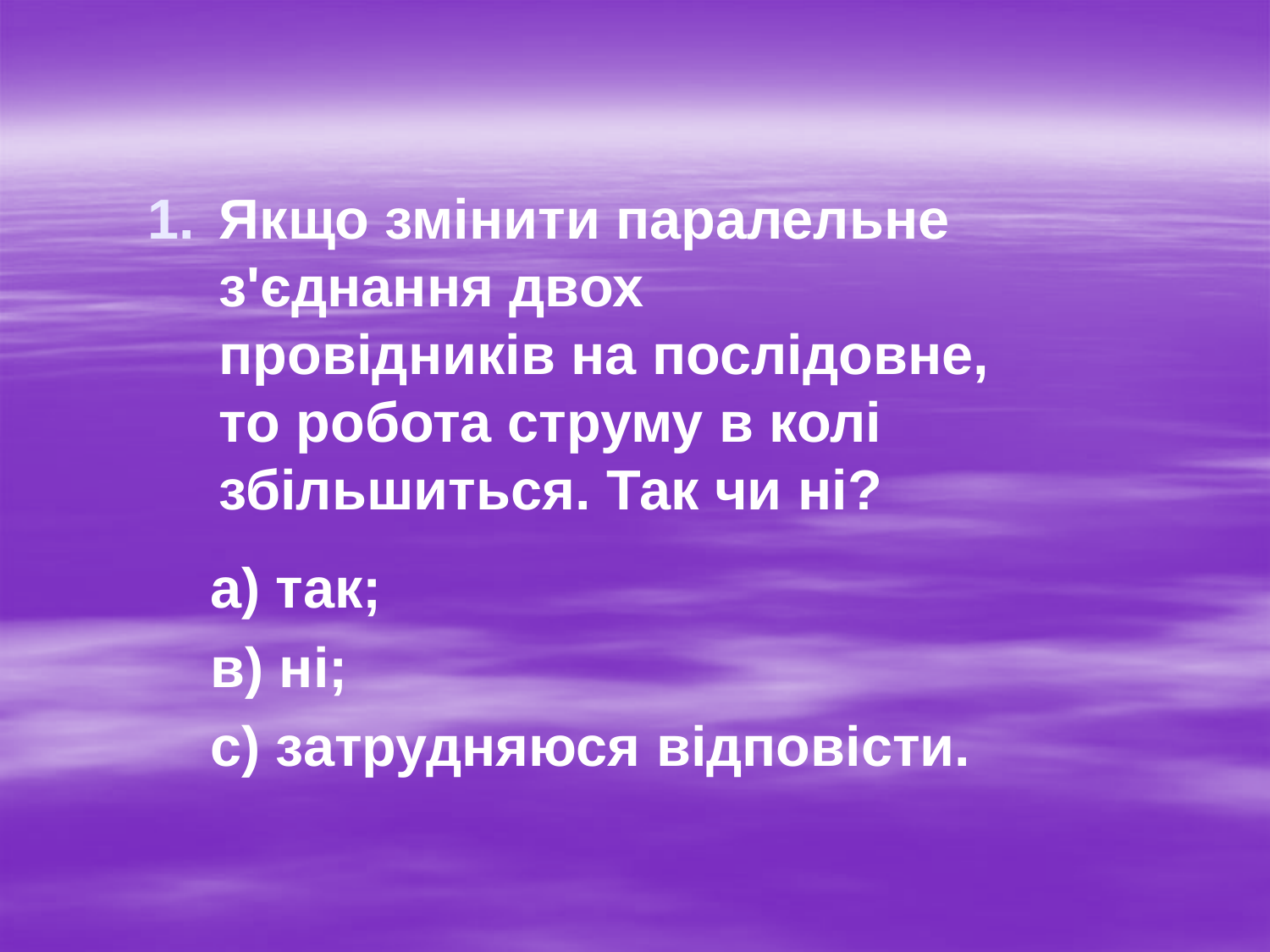

Якщо змінити паралельне з'єднання двох провідників на послідовне, то робота струму в колі збільшиться. Так чи ні?

    а) так;
    в) ні;
    с) затрудняюся відповісти.